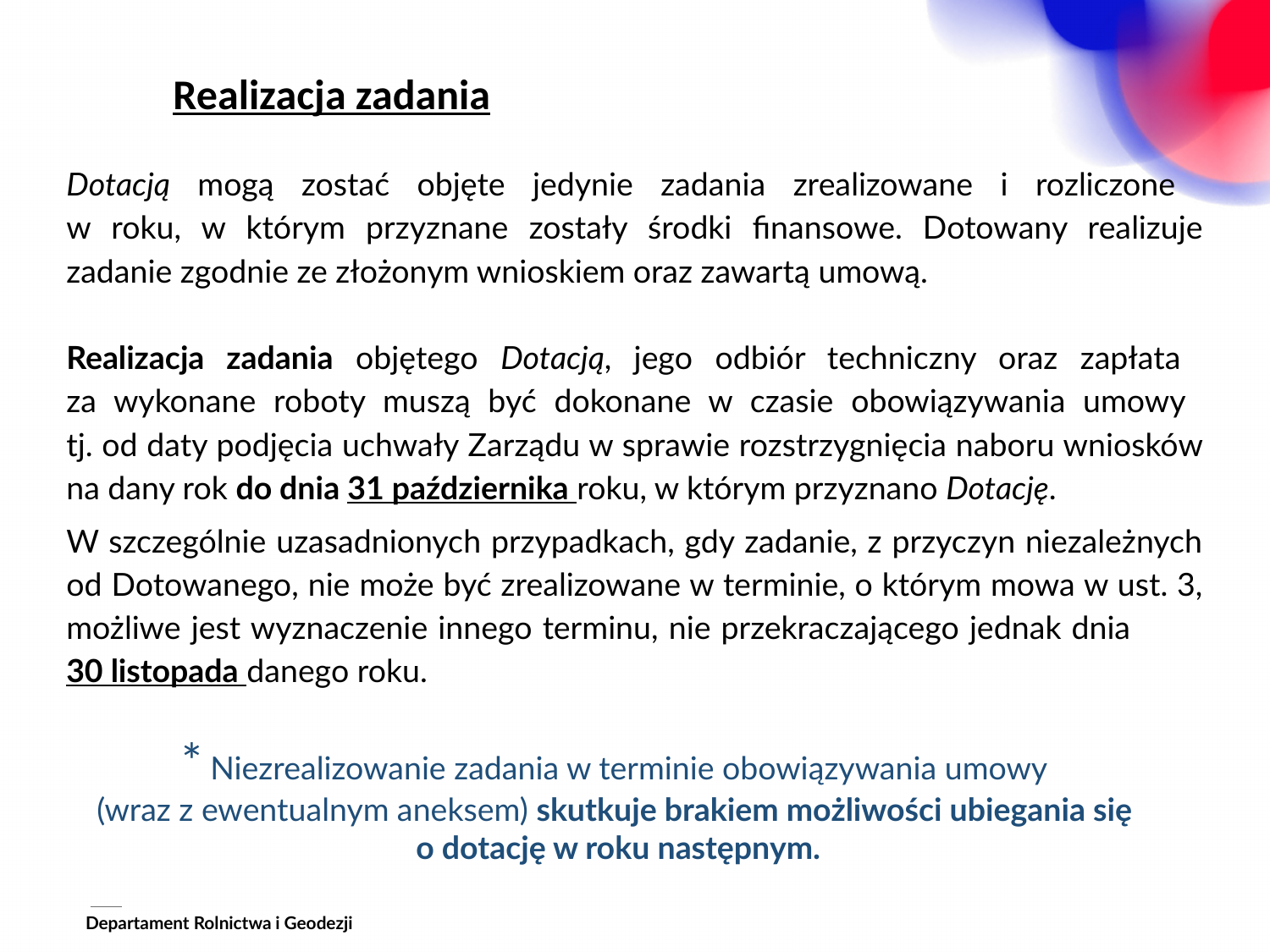

# Realizacja zadania
Dotacją mogą zostać objęte jedynie zadania zrealizowane i rozliczone
w roku, w którym przyznane zostały środki finansowe. Dotowany realizuje zadanie zgodnie ze złożonym wnioskiem oraz zawartą umową.

Realizacja zadania objętego Dotacją, jego odbiór techniczny oraz zapłata
za wykonane roboty muszą być dokonane w czasie obowiązywania umowy
tj. od daty podjęcia uchwały Zarządu w sprawie rozstrzygnięcia naboru wniosków na dany rok do dnia 31 października roku, w którym przyznano Dotację.

W szczególnie uzasadnionych przypadkach, gdy zadanie, z przyczyn niezależnych od Dotowanego, nie może być zrealizowane w terminie, o którym mowa w ust. 3, możliwe jest wyznaczenie innego terminu, nie przekraczającego jednak dnia        30 listopada danego roku.
* Niezrealizowanie zadania w terminie obowiązywania umowy
(wraz z ewentualnym aneksem) skutkuje brakiem możliwości ubiegania się
o dotację w roku następnym.
Departament Rolnictwa i Geodezji